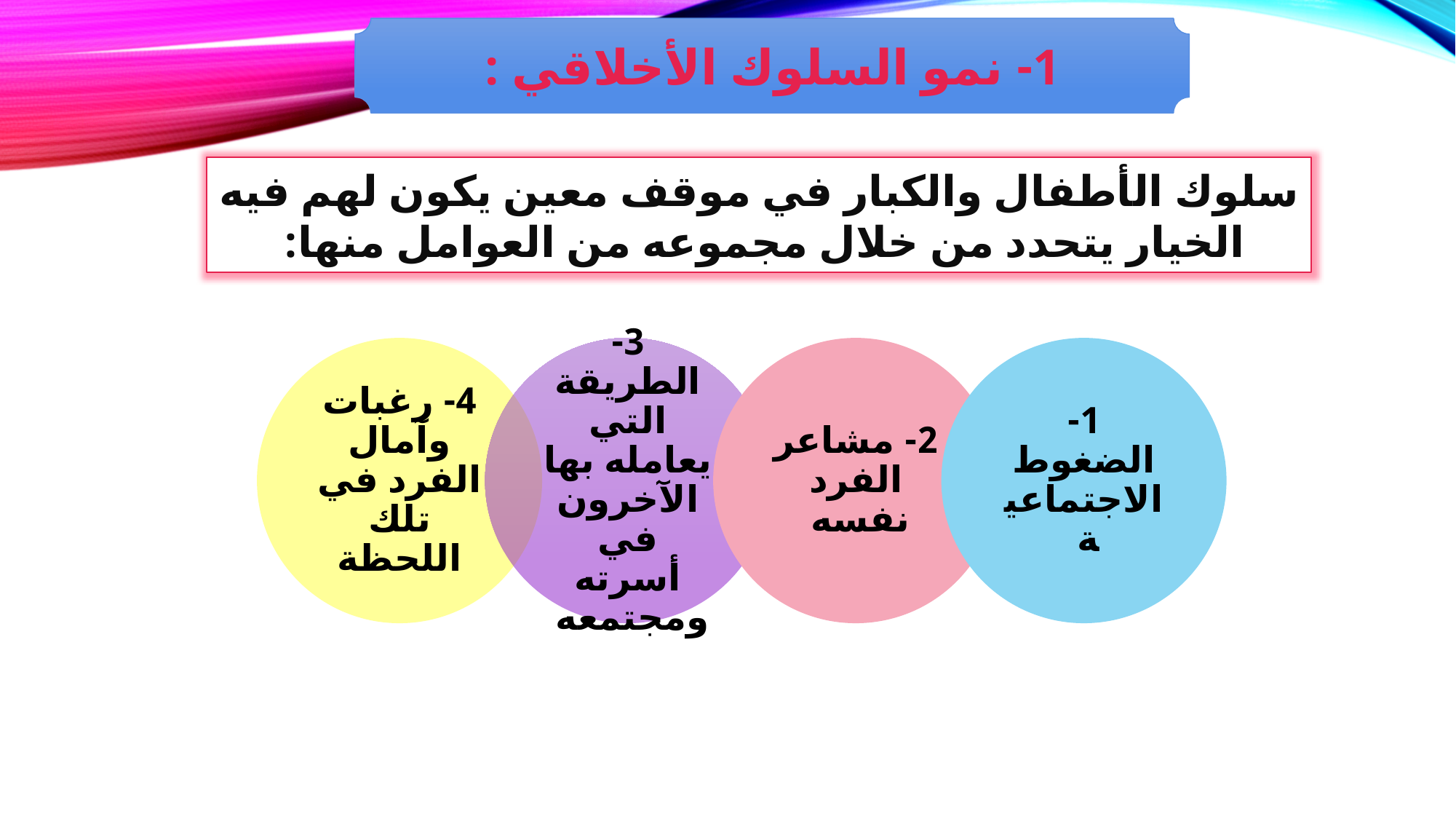

1- نمو السلوك الأخلاقي :
سلوك الأطفال والكبار في موقف معين يكون لهم فيه الخيار يتحدد من خلال مجموعه من العوامل منها:
4- رغبات وآمال الفرد في تلك اللحظة
3- الطريقة التي يعامله بها الآخرون في أسرته ومجتمعه
2- مشاعر الفرد نفسه
1- الضغوط الاجتماعية